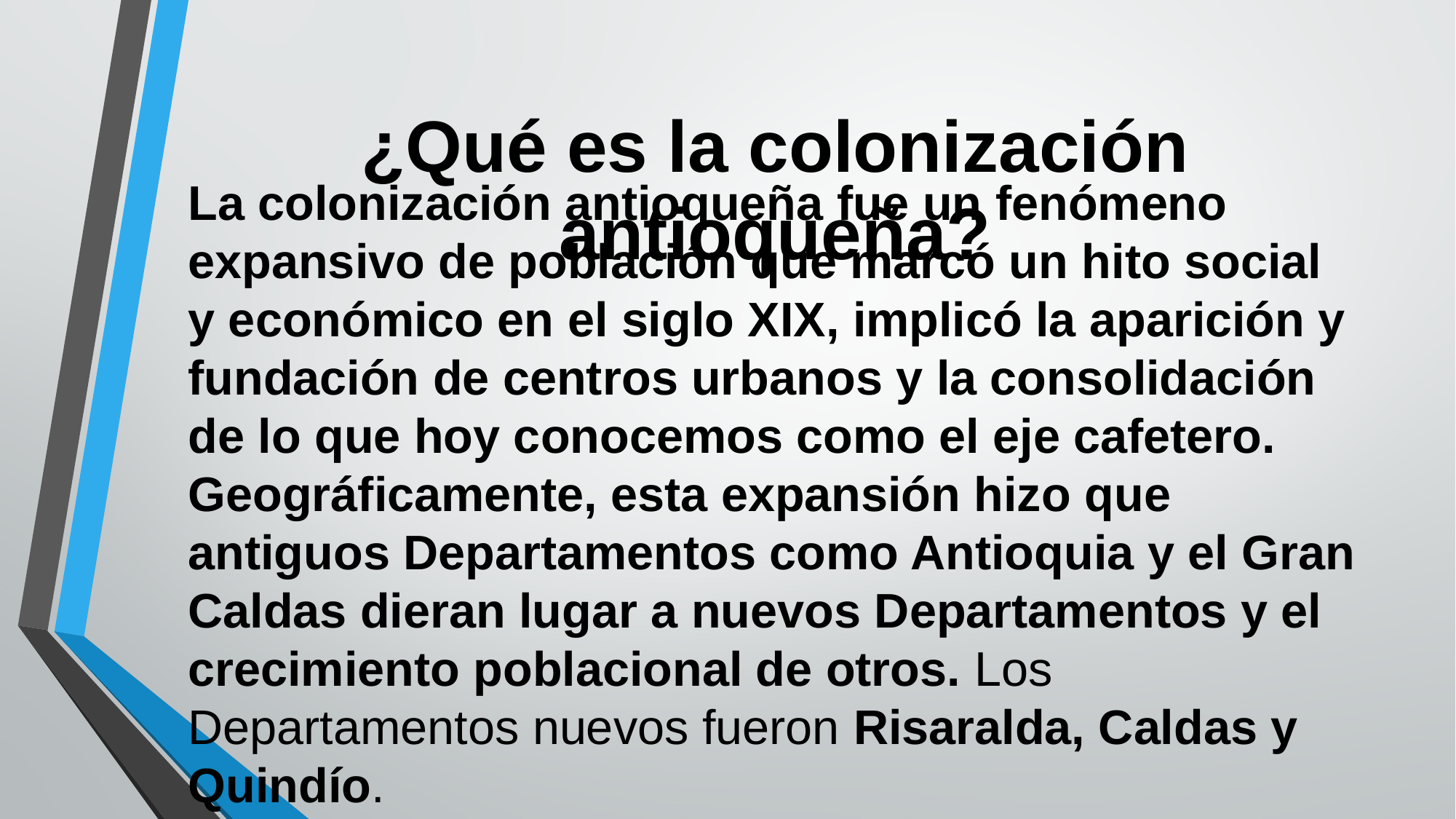

# ¿Qué es la colonización antioqueña?
La colonización antioqueña fue un fenómeno expansivo de población que marcó un hito social y económico en el siglo XIX, implicó la aparición y fundación de centros urbanos y la consolidación de lo que hoy conocemos como el eje cafetero. Geográficamente, esta expansión hizo que antiguos Departamentos como Antioquia y el Gran Caldas dieran lugar a nuevos Departamentos y el crecimiento poblacional de otros. Los Departamentos nuevos fueron Risaralda, Caldas y Quindío.